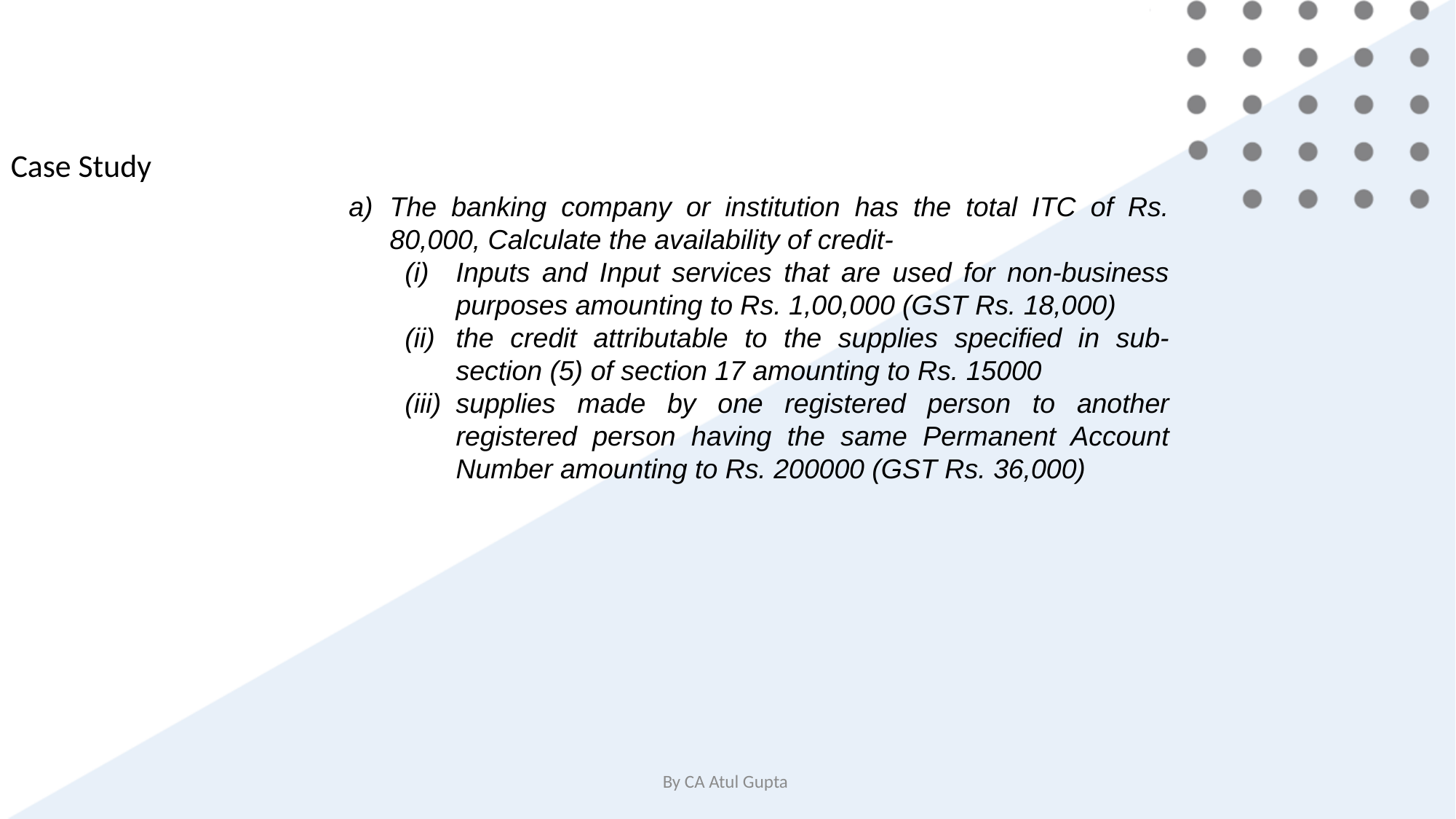

Case Study
The banking company or institution has the total ITC of Rs. 80,000, Calculate the availability of credit-
Inputs and Input services that are used for non-business purposes amounting to Rs. 1,00,000 (GST Rs. 18,000)
the credit attributable to the supplies specified in sub-section (5) of section 17 amounting to Rs. 15000
supplies made by one registered person to another registered person having the same Permanent Account Number amounting to Rs. 200000 (GST Rs. 36,000)

By CA Atul Gupta